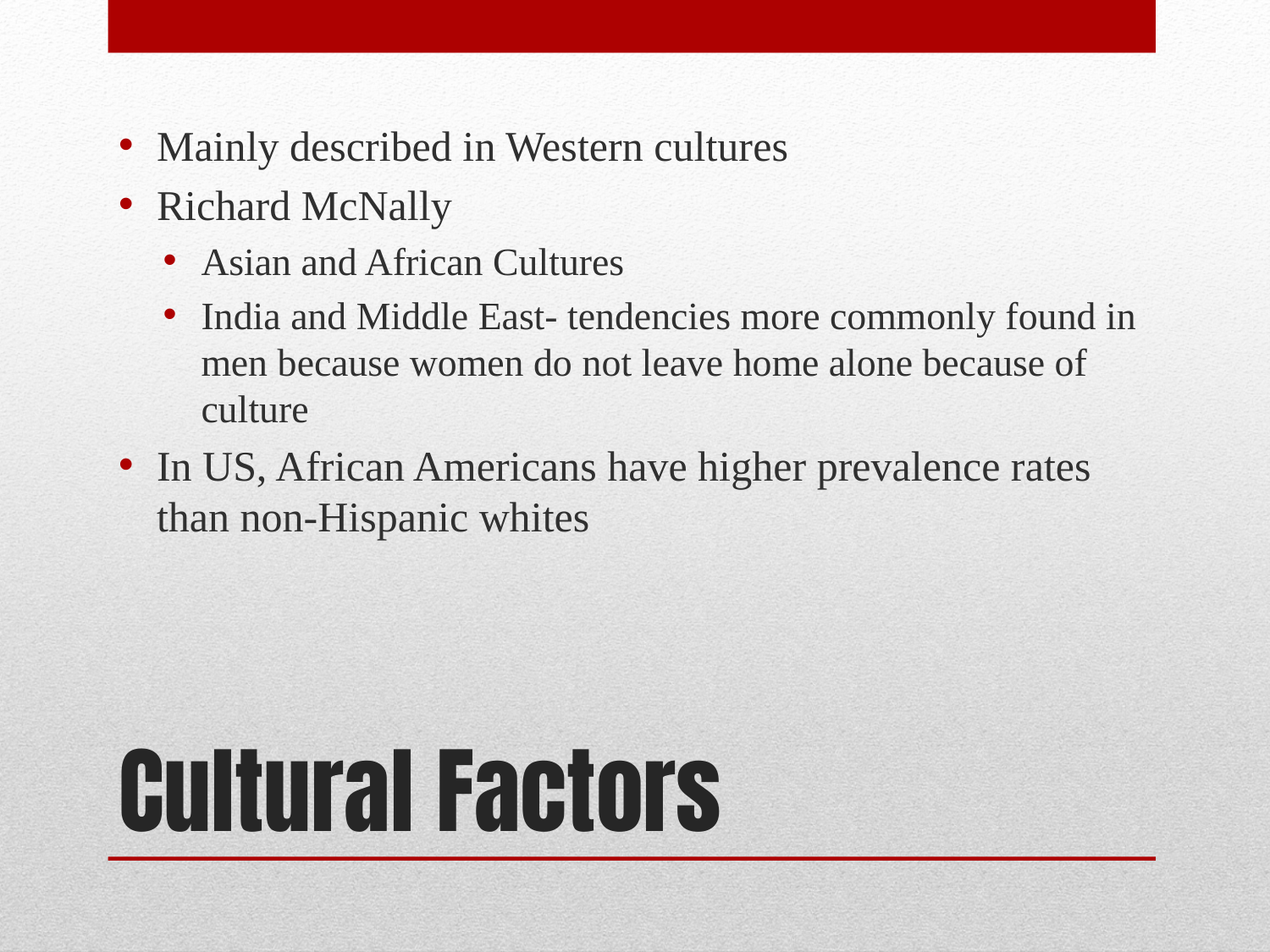

Mainly described in Western cultures
Richard McNally
Asian and African Cultures
India and Middle East- tendencies more commonly found in men because women do not leave home alone because of culture
In US, African Americans have higher prevalence rates than non-Hispanic whites

# Cultural Factors